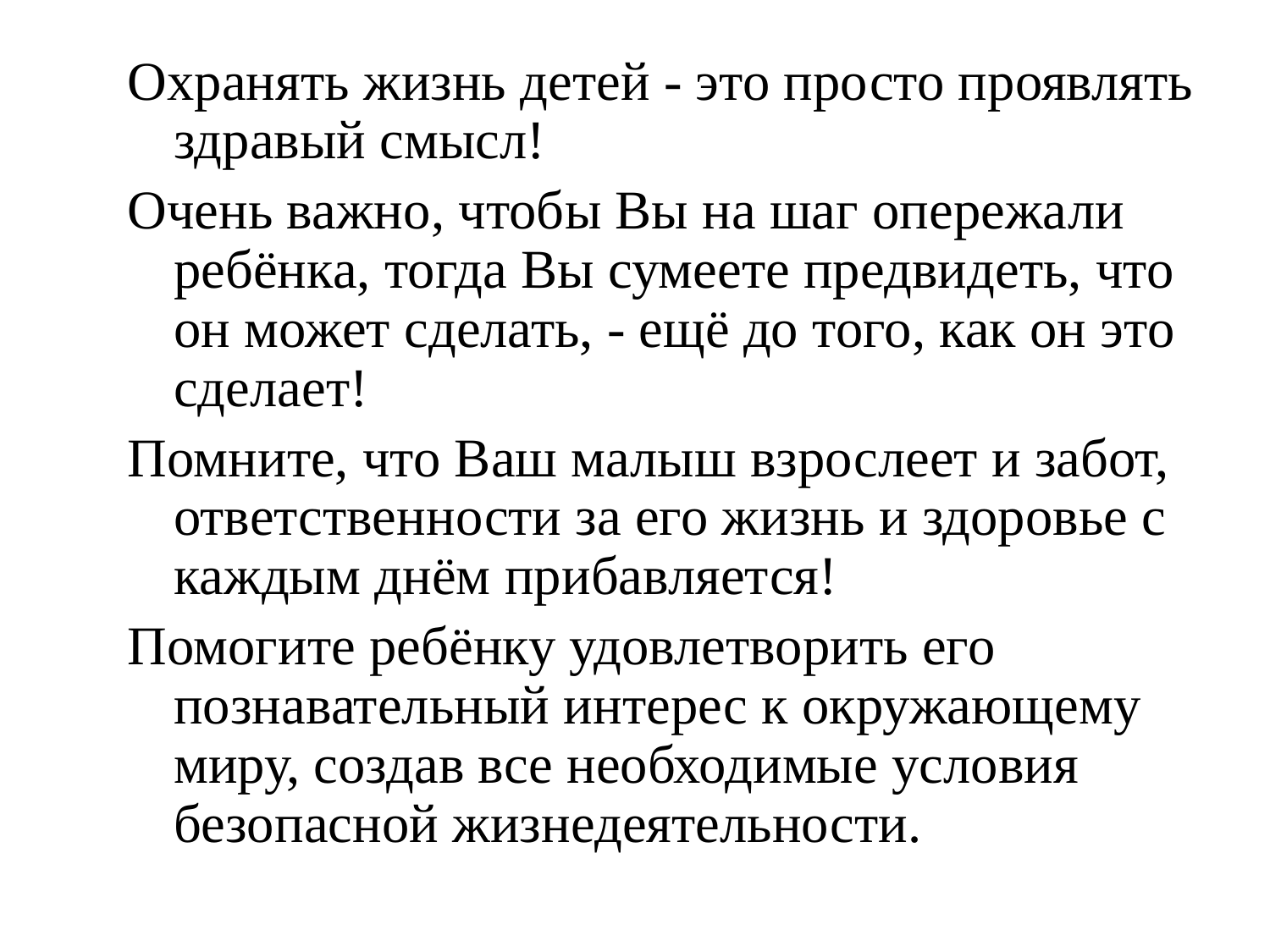

Охранять жизнь детей - это просто проявлять здравый смысл!
Очень важно, чтобы Вы на шаг опережали ребёнка, тогда Вы сумеете предвидеть, что он может сделать, - ещё до того, как он это сделает!
Помните, что Ваш малыш взрослеет и забот, ответственности за его жизнь и здоровье с каждым днём прибавляется!
Помогите ребёнку удовлетворить его познавательный интерес к окружающему миру, создав все необходимые условия безопасной жизнедеятельности.